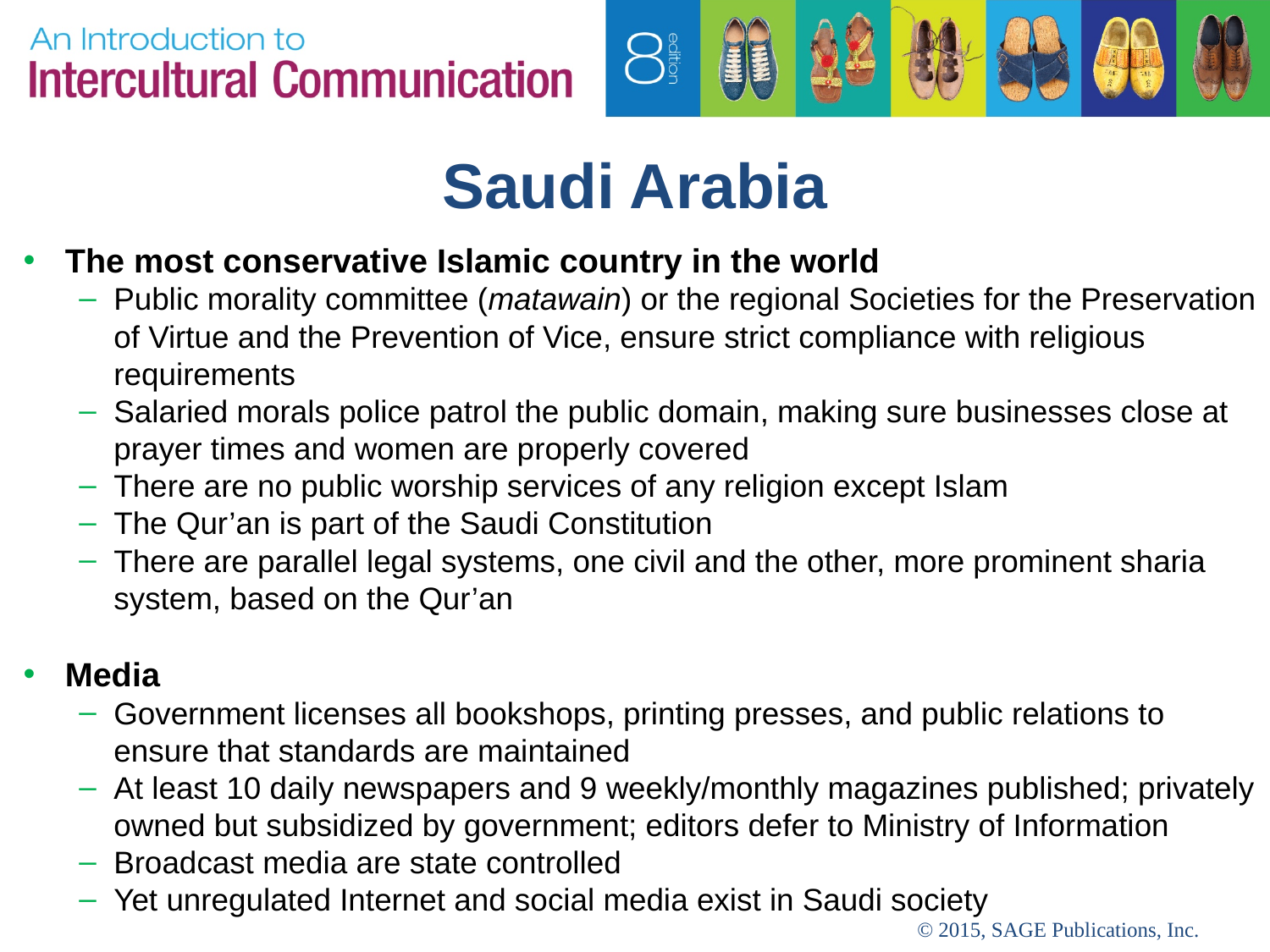

# Saudi Arabia
The most conservative Islamic country in the world
Public morality committee (matawain) or the regional Societies for the Preservation of Virtue and the Prevention of Vice, ensure strict compliance with religious requirements
Salaried morals police patrol the public domain, making sure businesses close at prayer times and women are properly covered
There are no public worship services of any religion except Islam
The Qur’an is part of the Saudi Constitution
There are parallel legal systems, one civil and the other, more prominent sharia system, based on the Qur’an

Media
Government licenses all bookshops, printing presses, and public relations to ensure that standards are maintained
At least 10 daily newspapers and 9 weekly/monthly magazines published; privately owned but subsidized by government; editors defer to Ministry of Information
Broadcast media are state controlled
Yet unregulated Internet and social media exist in Saudi society
© 2015, SAGE Publications, Inc.